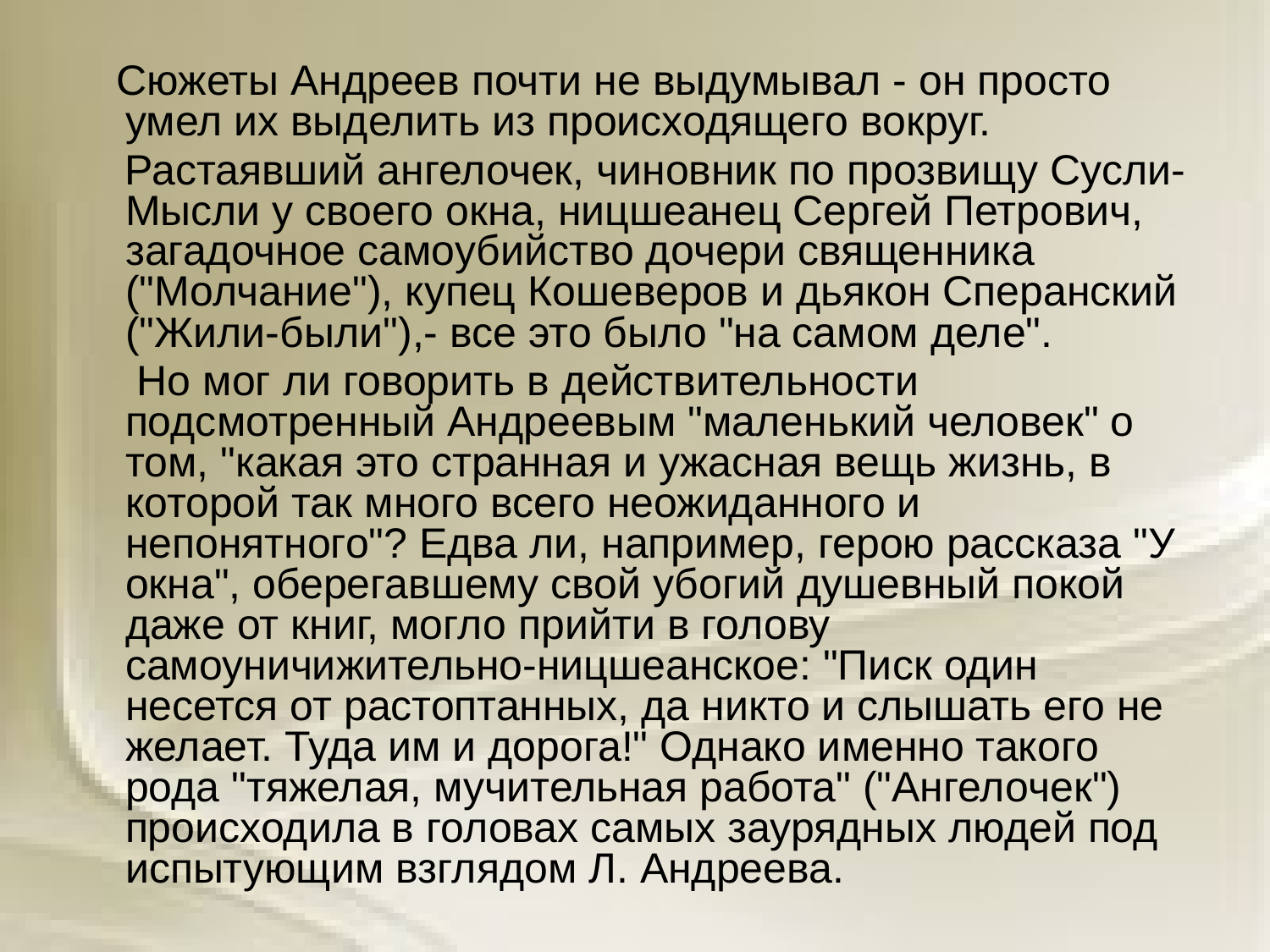

Сюжеты Андреев почти не выдумывал - он просто умел их выделить из происходящего вокруг.
    Растаявший ангелочек, чиновник по прозвищу Сусли-Мысли у своего окна, ницшеанец Сергей Петрович, загадочное самоубийство дочери священника ("Молчание"), купец Кошеверов и дьякон Сперанский ("Жили-были"),- все это было "на самом деле".
     Но мог ли говорить в действительности подсмотренный Андреевым "маленький человек" о том, "какая это странная и ужасная вещь жизнь, в которой так много всего неожиданного и непонятного"? Едва ли, например, герою рассказа "У окна", оберегавшему свой убогий душевный покой даже от книг, могло прийти в голову самоуничижительно-ницшеанское: "Писк один несется от растоптанных, да никто и слышать его не желает. Туда им и дорога!" Однако именно такого рода "тяжелая, мучительная работа" ("Ангелочек") происходила в головах самых заурядных людей под испытующим взглядом Л. Андреева.